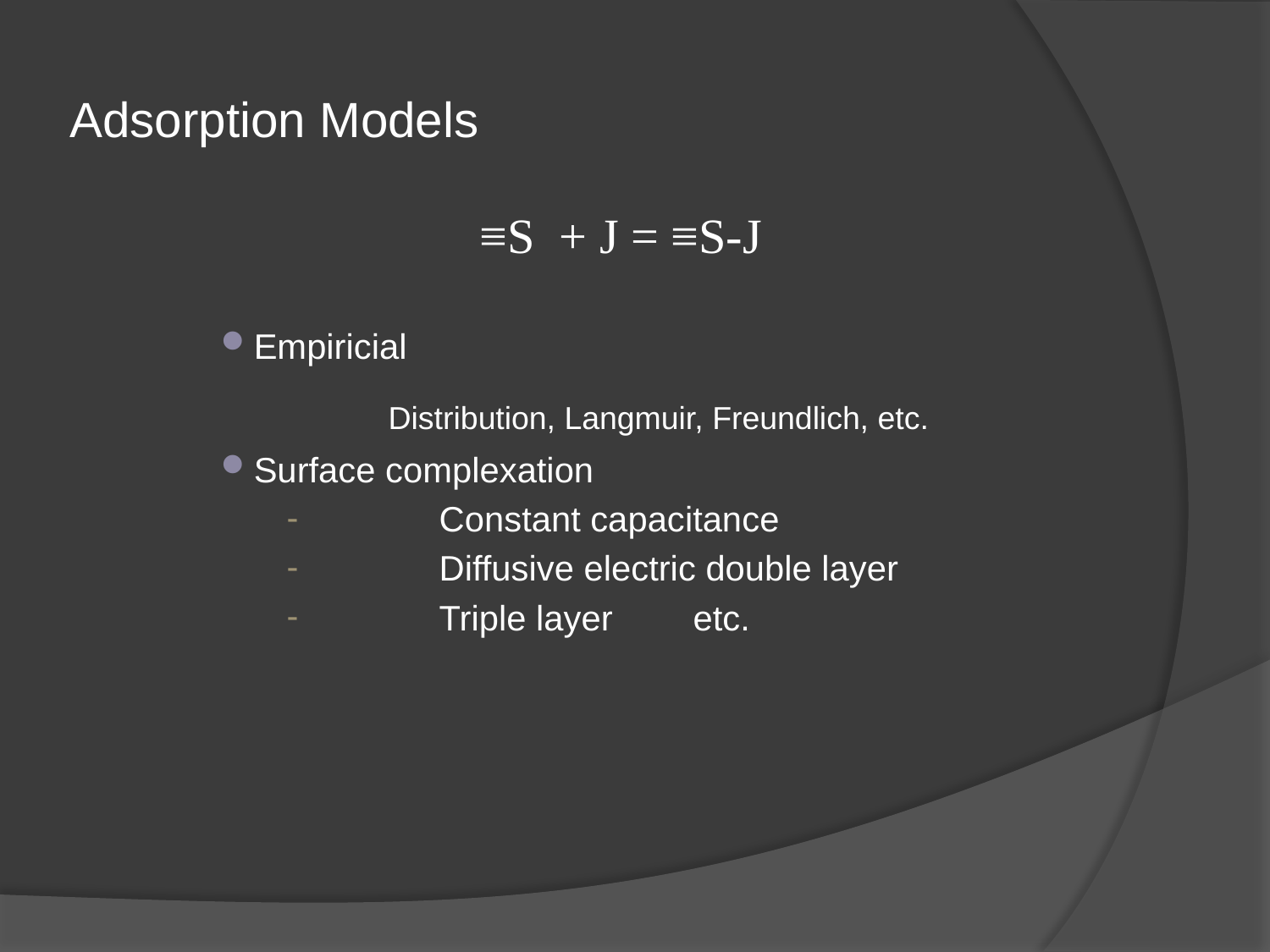

# Adsorption Models
≡S  + J = ≡S-J
Empiricial
			Distribution, Langmuir, Freundlich, etc.
Surface complexation
	Constant capacitance
	Diffusive electric double layer
	Triple layer 	etc.